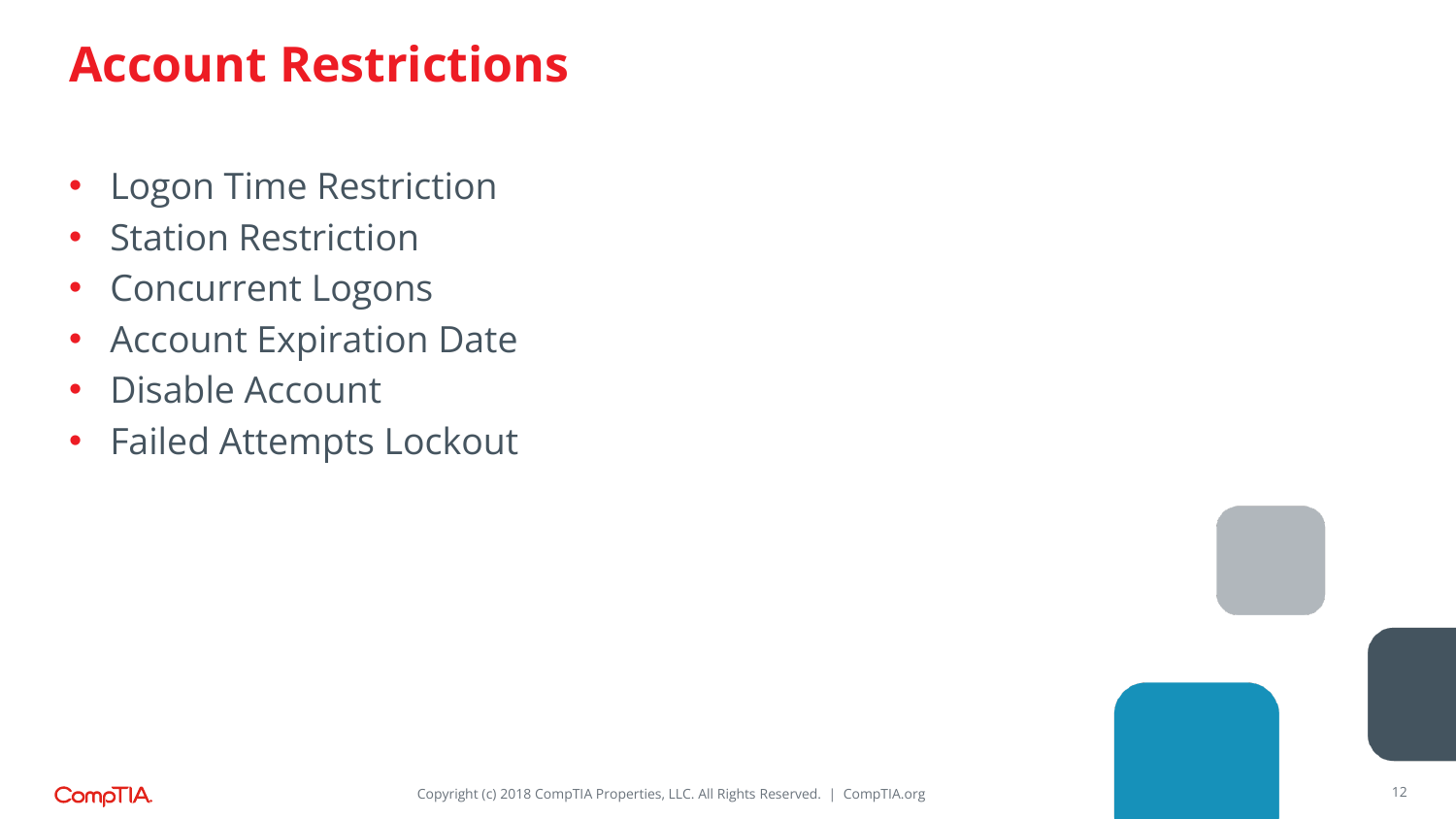

# Account Restrictions
Logon Time Restriction
Station Restriction
Concurrent Logons
Account Expiration Date
Disable Account
Failed Attempts Lockout
12